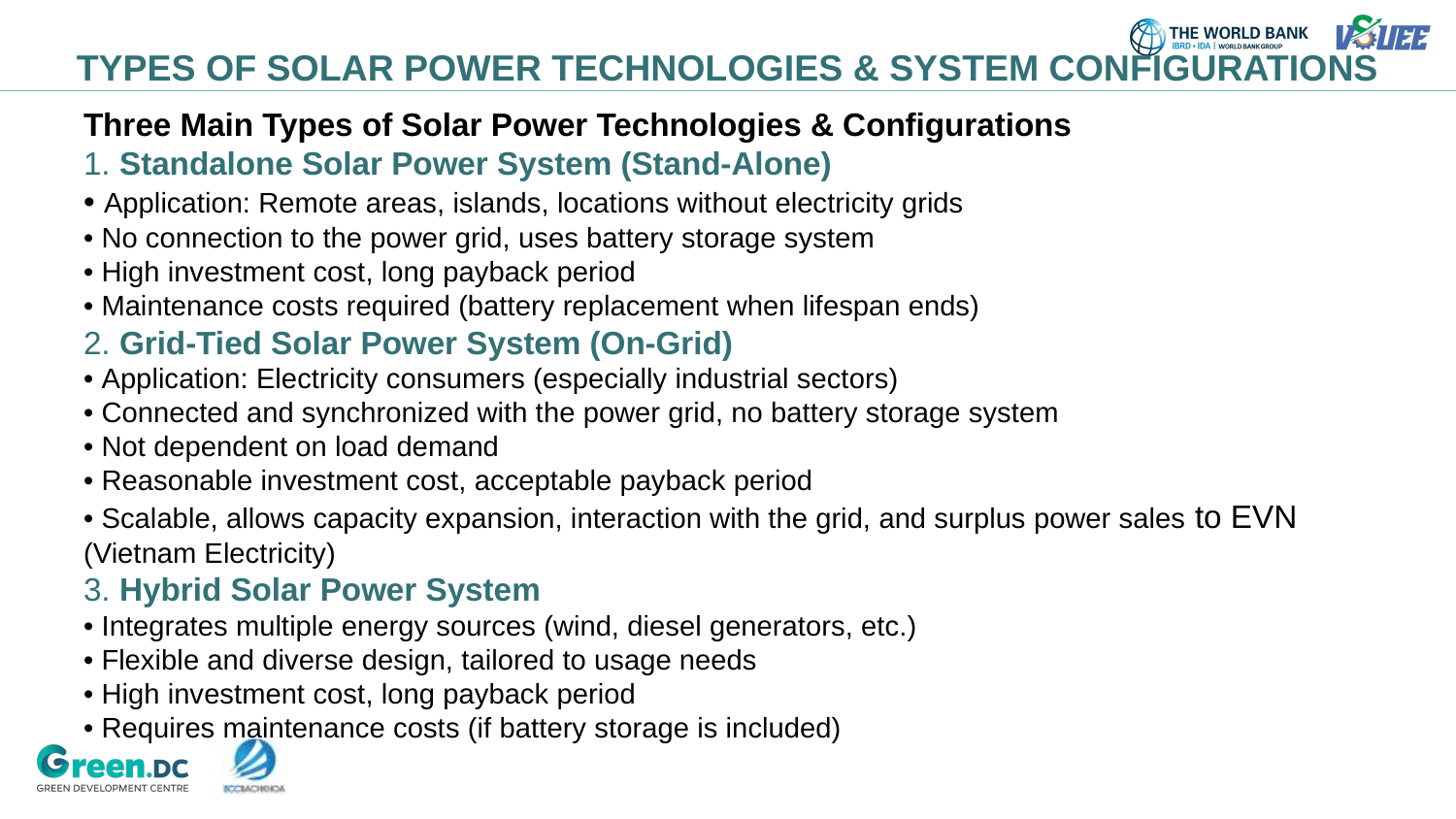

# TYPES OF SOLAR POWER TECHNOLOGIES & SYSTEM CONFIGURATIONS
Three Main Types of Solar Power Technologies & Configurations
1. Standalone Solar Power System (Stand-Alone)
• Application: Remote areas, islands, locations without electricity grids
• No connection to the power grid, uses battery storage system
• High investment cost, long payback period
• Maintenance costs required (battery replacement when lifespan ends)
2. Grid-Tied Solar Power System (On-Grid)
• Application: Electricity consumers (especially industrial sectors)
• Connected and synchronized with the power grid, no battery storage system
• Not dependent on load demand
• Reasonable investment cost, acceptable payback period
• Scalable, allows capacity expansion, interaction with the grid, and surplus power sales to EVN (Vietnam Electricity)
3. Hybrid Solar Power System
• Integrates multiple energy sources (wind, diesel generators, etc.)
• Flexible and diverse design, tailored to usage needs
• High investment cost, long payback period
• Requires maintenance costs (if battery storage is included)